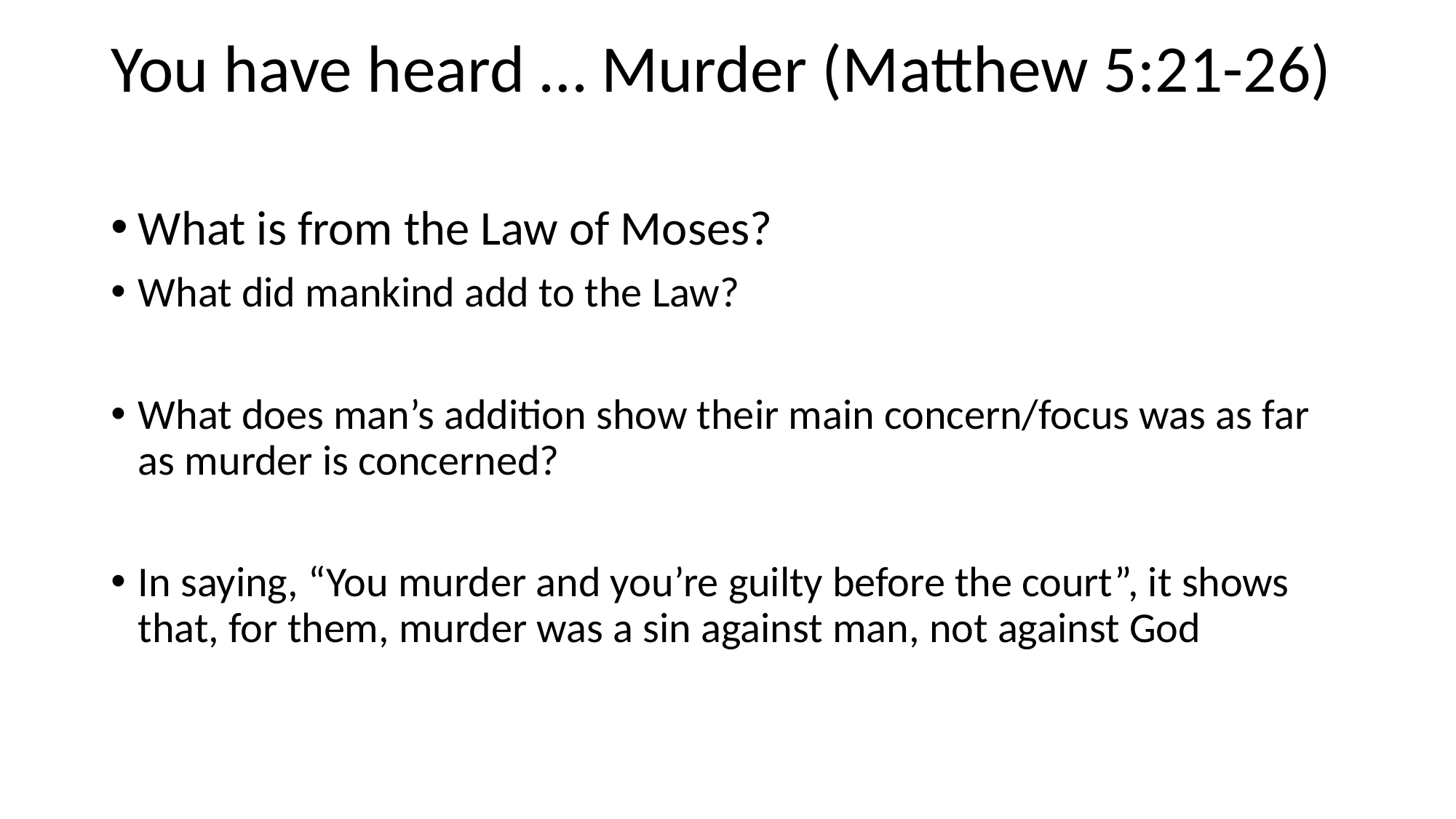

# You have heard … Murder (Matthew 5:21-26)

What is from the Law of Moses?
What did mankind add to the Law?

What does man’s addition show their main concern/focus was as far as murder is concerned?

In saying, “You murder and you’re guilty before the court”, it shows that, for them, murder was a sin against man, not against God